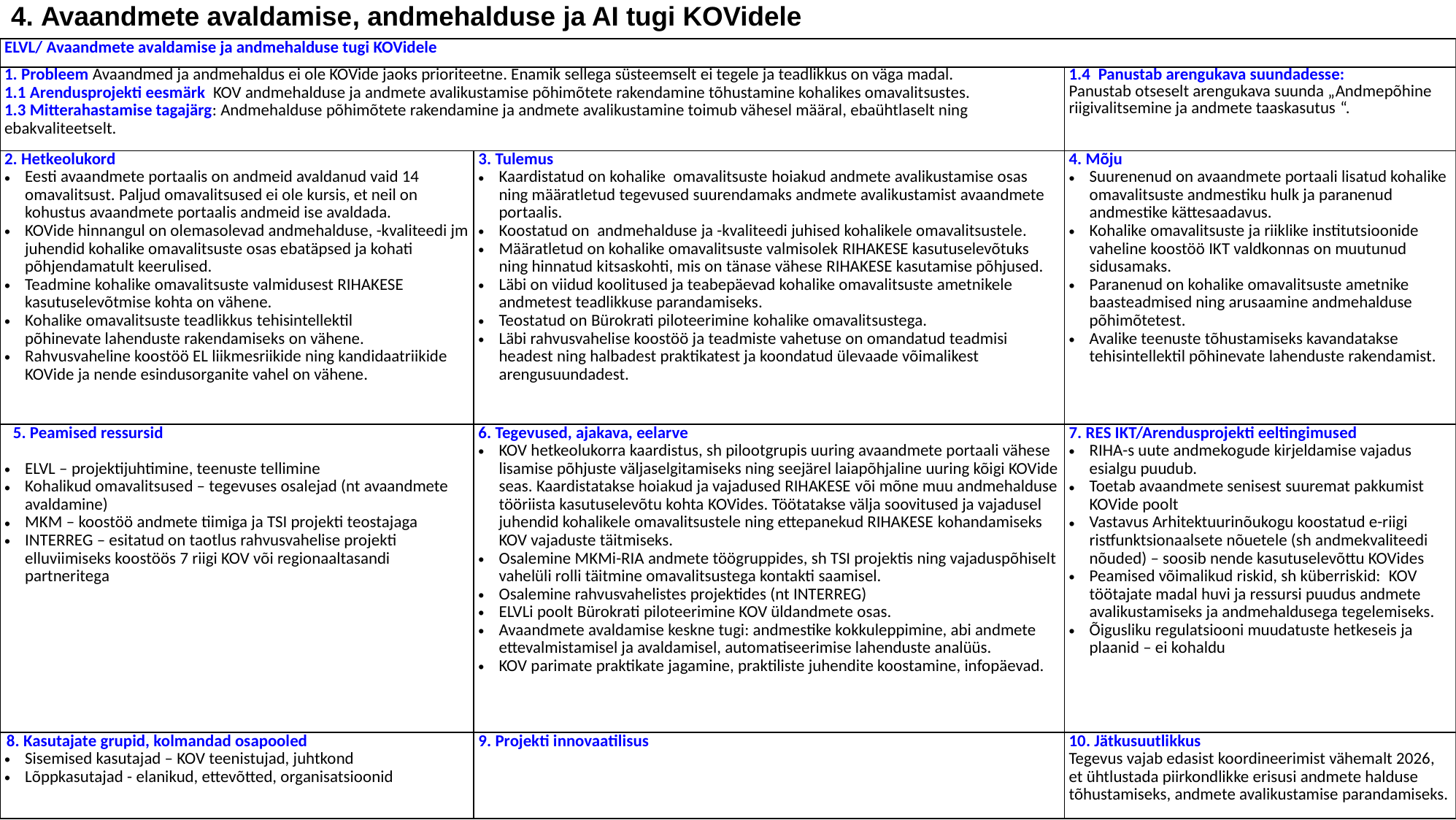

# 4. Avaandmete avaldamise, andmehalduse ja AI tugi KOVidele
| ELVL/ Avaandmete avaldamise ja andmehalduse tugi KOVidele |  |  |
| --- | --- | --- |
| 1. Probleem Avaandmed ja andmehaldus ei ole KOVide jaoks prioriteetne. Enamik sellega süsteemselt ei tegele ja teadlikkus on väga madal. 1.1 Arendusprojekti eesmärk  KOV andmehalduse ja andmete avalikustamise põhimõtete rakendamine tõhustamine kohalikes omavalitsustes. 1.3 Mitterahastamise tagajärg: Andmehalduse põhimõtete rakendamine ja andmete avalikustamine toimub vähesel määral, ebaühtlaselt ning ebakvaliteetselt. |  | 1.4  Panustab arengukava suundadesse: Panustab otseselt arengukava suunda „Andmepõhine riigivalitsemine ja andmete taaskasutus “. |
| 2. Hetkeolukord Eesti avaandmete portaalis on andmeid avaldanud vaid 14 omavalitsust. Paljud omavalitsused ei ole kursis, et neil on kohustus avaandmete portaalis andmeid ise avaldada. KOVide hinnangul on olemasolevad andmehalduse, -kvaliteedi jm juhendid kohalike omavalitsuste osas ebatäpsed ja kohati põhjendamatult keerulised. Teadmine kohalike omavalitsuste valmidusest RIHAKESE kasutuselevõtmise kohta on vähene. Kohalike omavalitsuste teadlikkus tehisintellektil põhinevate lahenduste rakendamiseks on vähene. Rahvusvaheline koostöö EL liikmesriikide ning kandidaatriikide KOVide ja nende esindusorganite vahel on vähene. | 3. Tulemus  Kaardistatud on kohalike  omavalitsuste hoiakud andmete avalikustamise osas ning määratletud tegevused suurendamaks andmete avalikustamist avaandmete portaalis. Koostatud on  andmehalduse ja -kvaliteedi juhised kohalikele omavalitsustele. Määratletud on kohalike omavalitsuste valmisolek RIHAKESE kasutuselevõtuks ning hinnatud kitsaskohti, mis on tänase vähese RIHAKESE kasutamise põhjused. Läbi on viidud koolitused ja teabepäevad kohalike omavalitsuste ametnikele andmetest teadlikkuse parandamiseks. Teostatud on Bürokrati piloteerimine kohalike omavalitsustega. Läbi rahvusvahelise koostöö ja teadmiste vahetuse on omandatud teadmisi headest ning halbadest praktikatest ja koondatud ülevaade võimalikest arengusuundadest. | 4. Mõju  Suurenenud on avaandmete portaali lisatud kohalike omavalitsuste andmestiku hulk ja paranenud andmestike kättesaadavus. Kohalike omavalitsuste ja riiklike institutsioonide vaheline koostöö IKT valdkonnas on muutunud sidusamaks. Paranenud on kohalike omavalitsuste ametnike baasteadmised ning arusaamine andmehalduse põhimõtetest. Avalike teenuste tõhustamiseks kavandatakse tehisintellektil põhinevate lahenduste rakendamist. |
| 5. Peamised ressursid  ELVL – projektijuhtimine, teenuste tellimine Kohalikud omavalitsused – tegevuses osalejad (nt avaandmete avaldamine) MKM – koostöö andmete tiimiga ja TSI projekti teostajaga INTERREG – esitatud on taotlus rahvusvahelise projekti elluviimiseks koostöös 7 riigi KOV või regionaaltasandi partneritega | 6. Tegevused, ajakava, eelarve KOV hetkeolukorra kaardistus, sh pilootgrupis uuring avaandmete portaali vähese lisamise põhjuste väljaselgitamiseks ning seejärel laiapõhjaline uuring kõigi KOVide seas. Kaardistatakse hoiakud ja vajadused RIHAKESE või mõne muu andmehalduse tööriista kasutuselevõtu kohta KOVides. Töötatakse välja soovitused ja vajadusel juhendid kohalikele omavalitsustele ning ettepanekud RIHAKESE kohandamiseks KOV vajaduste täitmiseks.  Osalemine MKMi-RIA andmete töögruppides, sh TSI projektis ning vajaduspõhiselt vahelüli rolli täitmine omavalitsustega kontakti saamisel. Osalemine rahvusvahelistes projektides (nt INTERREG) ELVLi poolt Bürokrati piloteerimine KOV üldandmete osas. Avaandmete avaldamise keskne tugi: andmestike kokkuleppimine, abi andmete ettevalmistamisel ja avaldamisel, automatiseerimise lahenduste analüüs.  KOV parimate praktikate jagamine, praktiliste juhendite koostamine, infopäevad. | 7. RES IKT/Arendusprojekti eeltingimused RIHA-s uute andmekogude kirjeldamise vajadus esialgu puudub. Toetab avaandmete senisest suuremat pakkumist KOVide poolt Vastavus Arhitektuurinõukogu koostatud e-riigi ristfunktsionaalsete nõuetele (sh andmekvaliteedi nõuded) – soosib nende kasutuselevõttu KOVides Peamised võimalikud riskid, sh küberriskid:  KOV töötajate madal huvi ja ressursi puudus andmete avalikustamiseks ja andmehaldusega tegelemiseks. Õigusliku regulatsiooni muudatuste hetkeseis ja plaanid – ei kohaldu |
| 8. Kasutajate grupid, kolmandad osapooled Sisemised kasutajad – KOV teenistujad, juhtkond Lõppkasutajad - elanikud, ettevõtted, organisatsioonid | 9. Projekti innovaatilisus | 10. Jätkusuutlikkus Tegevus vajab edasist koordineerimist vähemalt 2026, et ühtlustada piirkondlikke erisusi andmete halduse tõhustamiseks, andmete avalikustamise parandamiseks. |